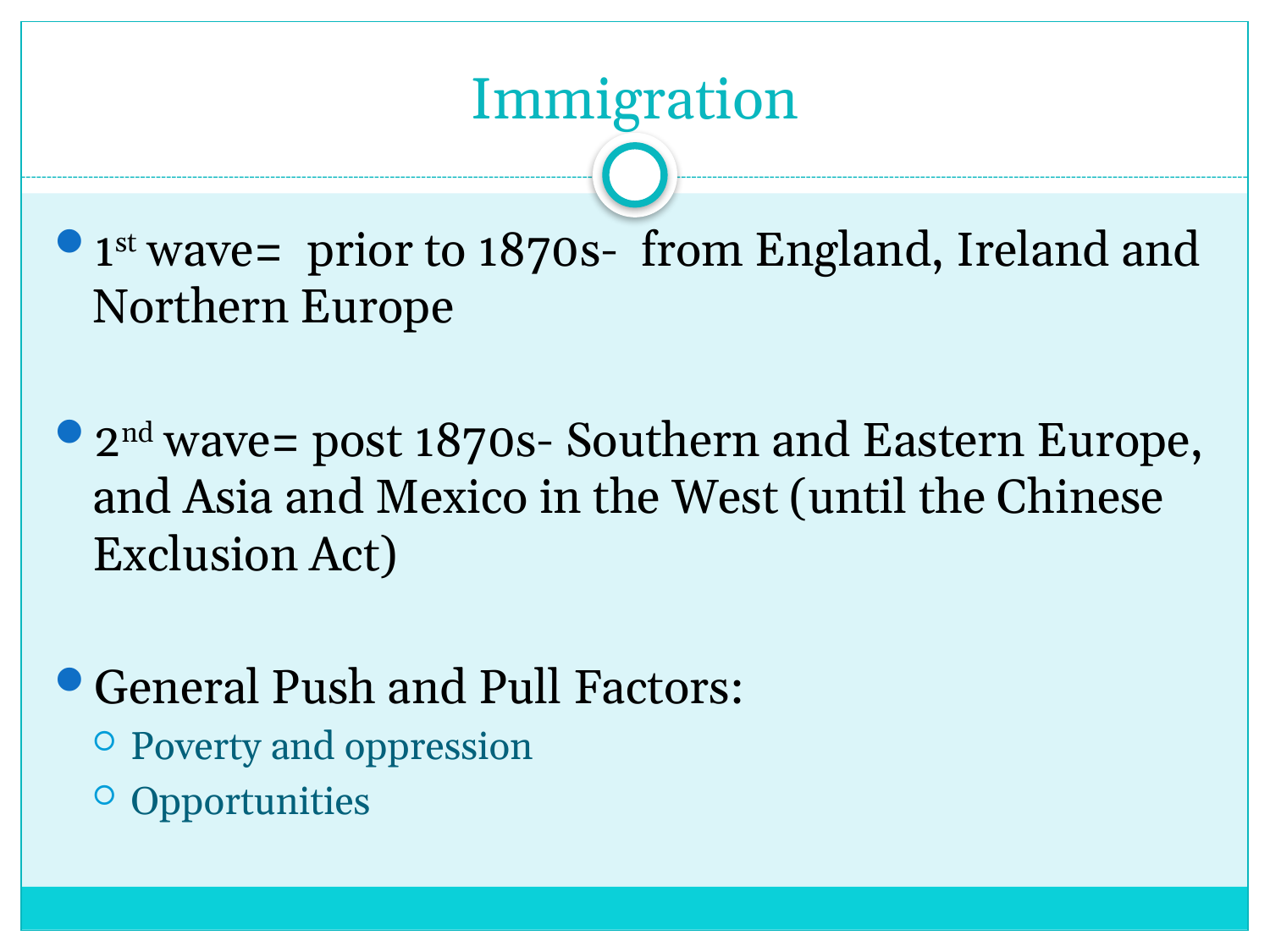

# Immigration
1st wave=  prior to 1870s-  from England, Ireland and Northern Europe

2nd wave= post 1870s- Southern and Eastern Europe, and Asia and Mexico in the West (until the Chinese Exclusion Act)

General Push and Pull Factors:
Poverty and oppression
Opportunities